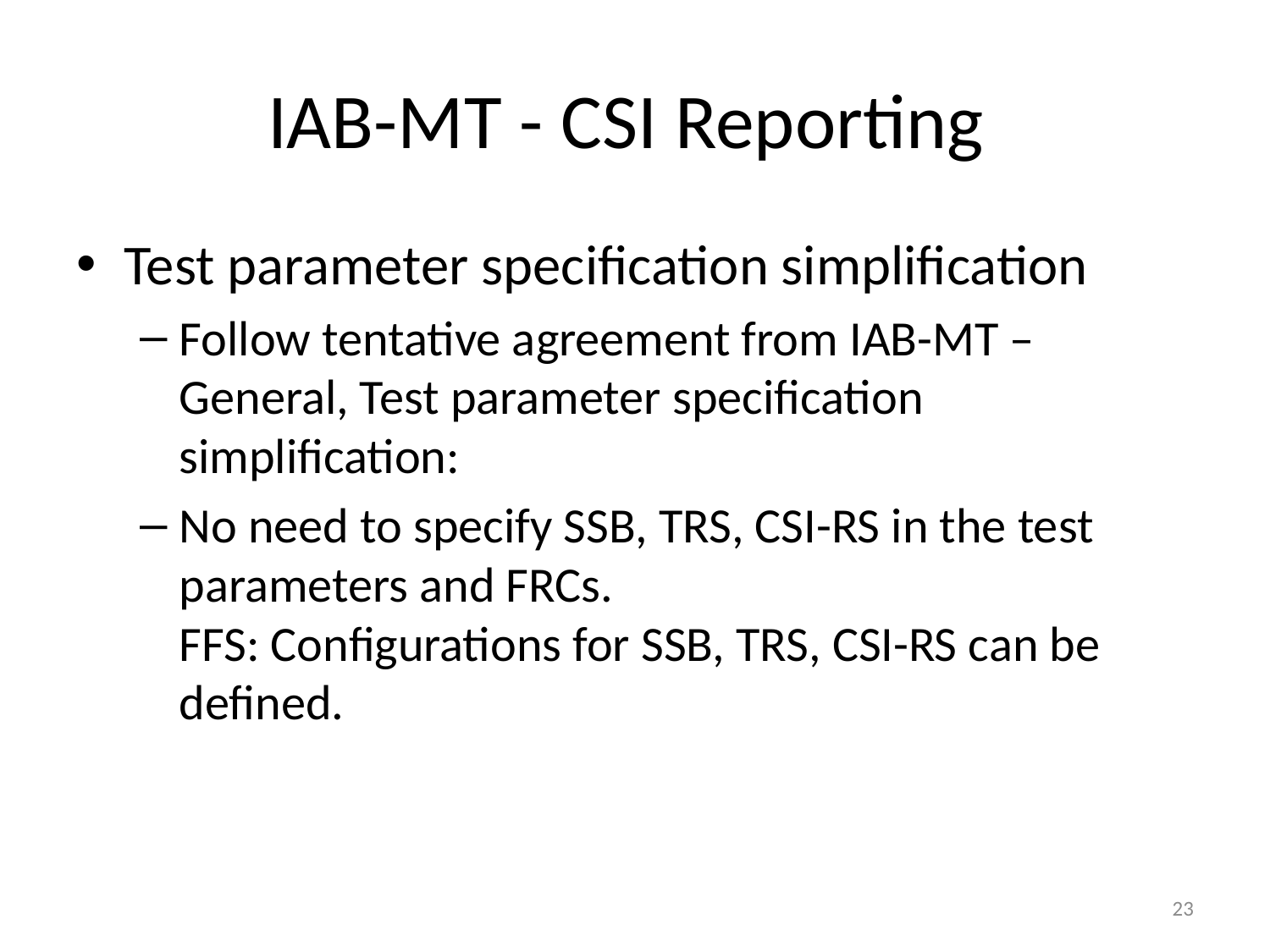

# IAB-MT - CSI Reporting
Test parameter specification simplification
Follow tentative agreement from IAB-MT – General, Test parameter specification simplification:
No need to specify SSB, TRS, CSI-RS in the test parameters and FRCs.
FFS: Configurations for SSB, TRS, CSI-RS can be defined.

23